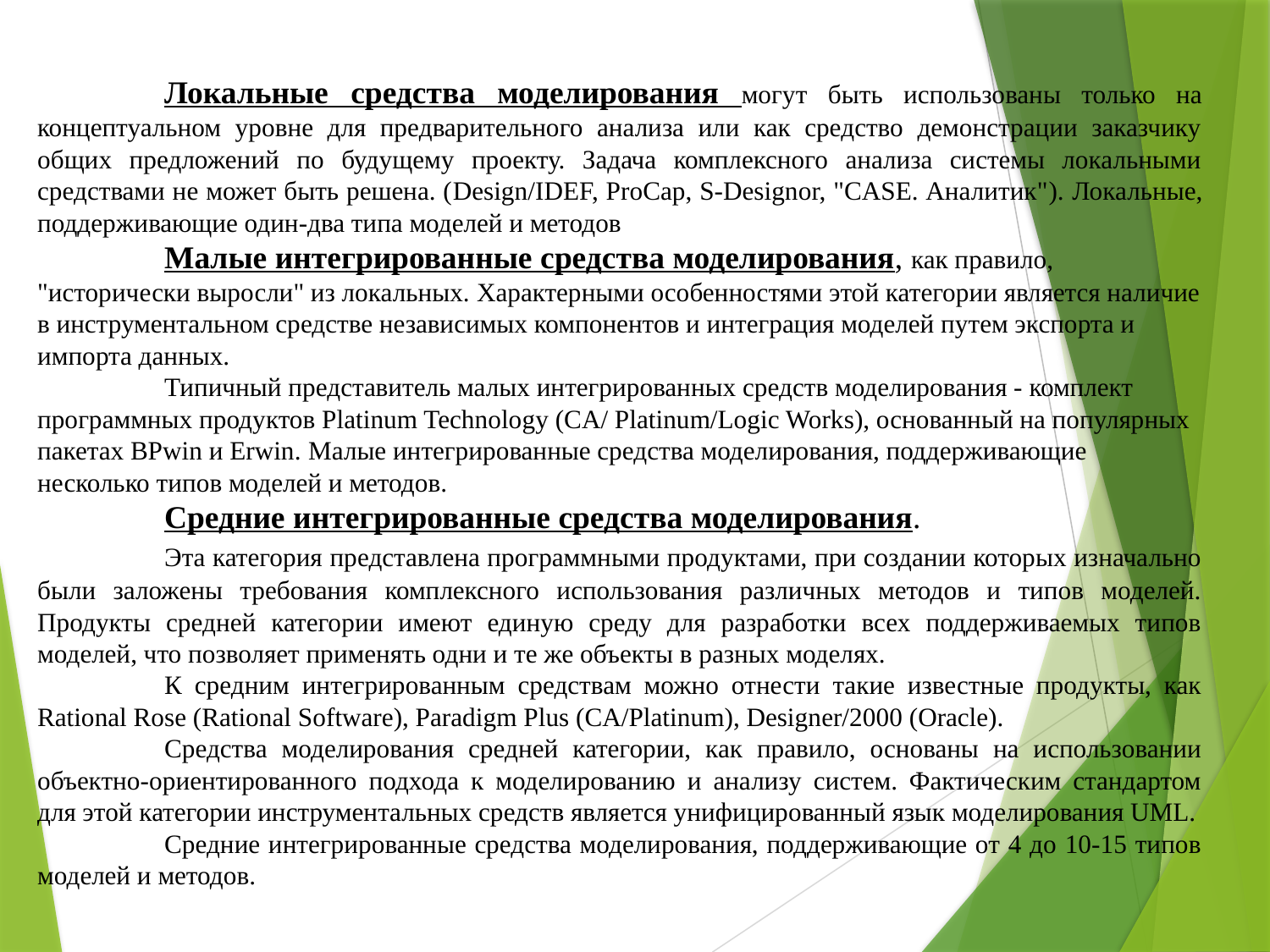

Локальные средства моделирования могут быть использованы только на концептуальном уровне для предварительного анализа или как средство демонстрации заказчику общих предложений по будущему проекту. Задача комплексного анализа системы локальными средствами не может быть решена. (Design/IDEF, ProCap, S-Designor, "CASE. Аналитик"). Локальные, поддерживающие один-два типа моделей и методов
	Малые интегрированные средства моделирования, как правило, "исторически выросли" из локальных. Характерными особенностями этой категории является наличие в инструментальном средстве независимых компонентов и интеграция моделей путем экспорта и импорта данных.
	Типичный представитель малых интегрированных средств моделирования - комплект программных продуктов Platinum Technology (CA/ Platinum/Logic Works), основанный на популярных пакетах BPwin и Erwin. Малые интегрированные средства моделирования, поддерживающие несколько типов моделей и методов.
	Средние интегрированные средства моделирования.
	Эта категория представлена программными продуктами, при создании которых изначально были заложены требования комплексного использования различных методов и типов моделей. Продукты средней категории имеют единую среду для разработки всех поддерживаемых типов моделей, что позволяет применять одни и те же объекты в разных моделях.
	К средним интегрированным средствам можно отнести такие известные продукты, как Rational Rose (Rational Software), Paradigm Plus (CA/Platinum), Designer/2000 (Oracle).
	Средства моделирования средней категории, как правило, основаны на использовании объектно-ориентированного подхода к моделированию и анализу систем. Фактическим стандартом для этой категории инструментальных средств является унифицированный язык моделирования UML.
	Средние интегрированные средства моделирования, поддерживающие от 4 до 10-15 типов моделей и методов.